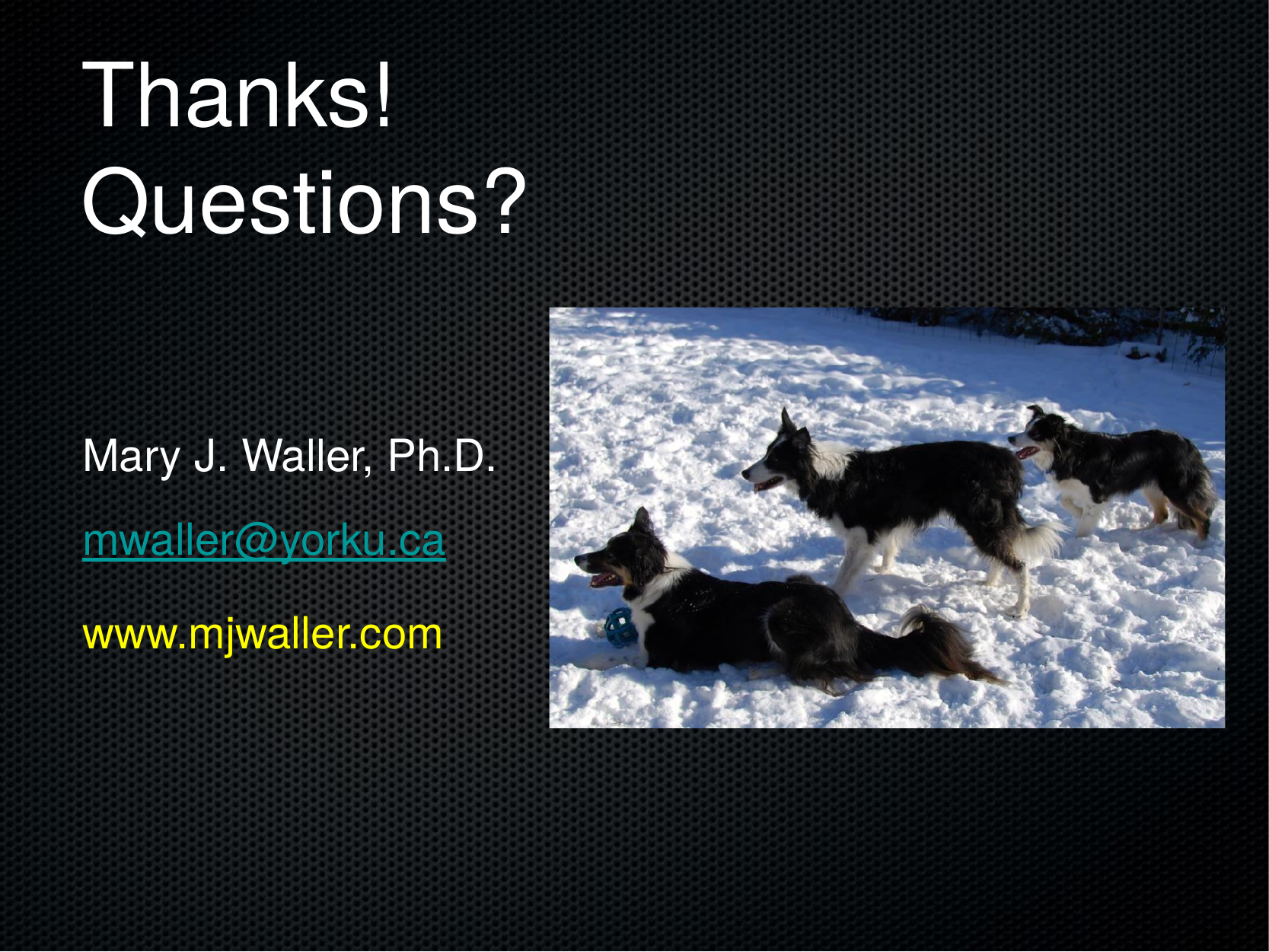

# Thanks! Questions?
Mary J. Waller, Ph.D.
mwaller@yorku.ca
www.mjwaller.com